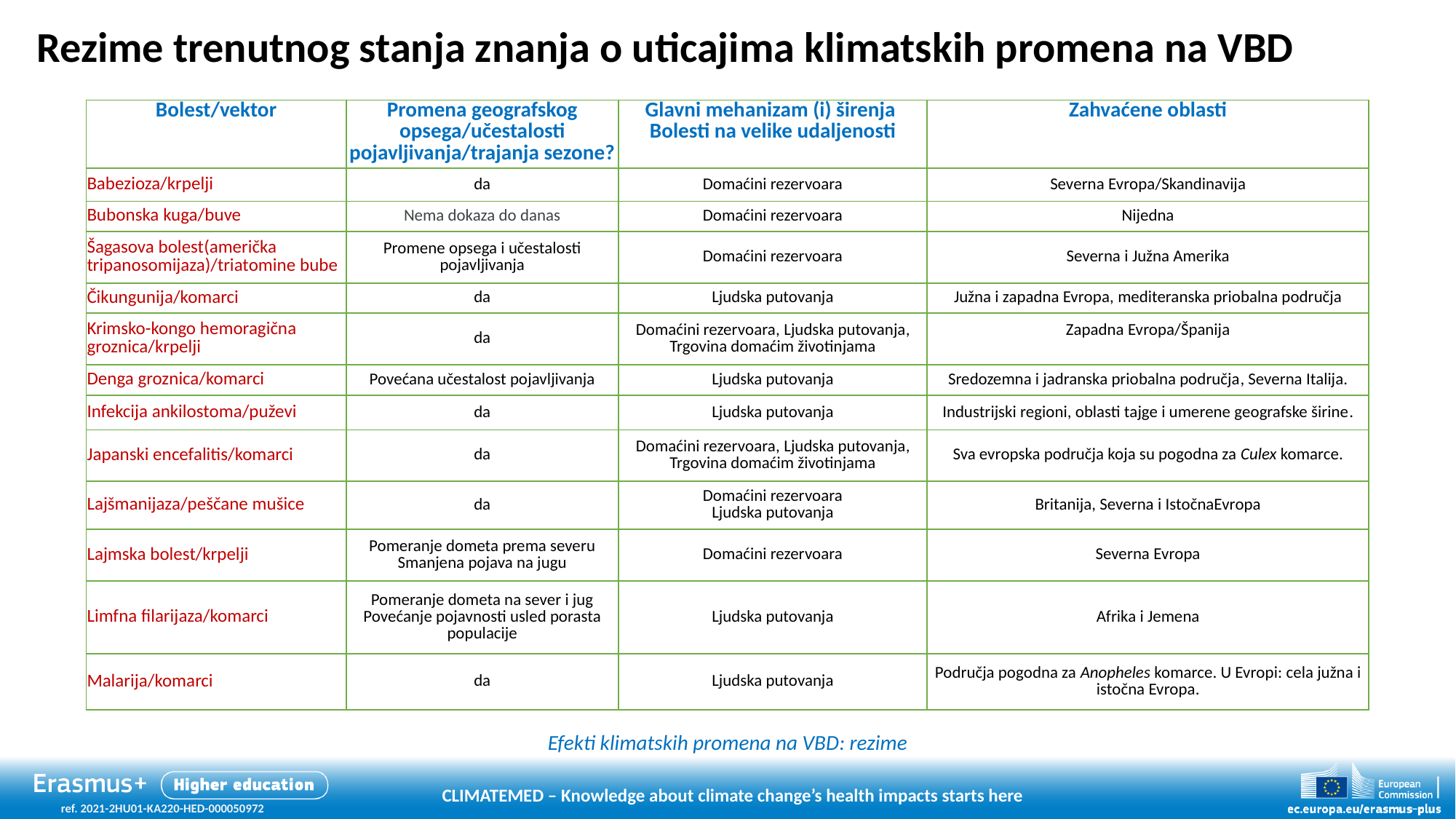

Rezime trenutnog stanja znanja o uticajima klimatskih promena na VBD

| Bolest/vektor | Promena geografskog opsega/učestalosti pojavljivanja/trajanja sezone? | Glavni mehanizam (i) širenja Bolesti na velike udaljenosti | Zahvaćene oblasti |
| --- | --- | --- | --- |
| Babezioza/krpelji | da | Domaćini rezervoara | Severna Evropa/Skandinavija |
| Bubonska kuga/buve | Nema dokaza do danas | Domaćini rezervoara | Nijedna |
| Šagasova bolest(američka tripanosomijaza)/triatomine bube | Promene opsega i učestalosti pojavljivanja | Domaćini rezervoara | Severna i Južna Amerika |
| Čikungunijа/komarci | da | Ljudska putovanja | Južna i zapadna Evropa, mediteranska priobalna područja |
| Krimsko-kongo hemoragična groznica/krpelji | da | Domaćini rezervoara, Ljudska putovanja, Trgovina domaćim životinjama | Zapadna Evropa/Španija |
| Denga groznica/komarci | Povećana učestalost pojavljivanja | Ljudska putovanja | Sredozemna i jadranska priobalna područja, Severna Italija. |
| Infekcija ankilostoma/puževi | da | Ljudska putovanja | Industrijski regioni, oblasti tajge i umerene geografske širine. |
| Japanski encefalitis/komarci | da | Domaćini rezervoara, Ljudska putovanja, Trgovina domaćim životinjama | Sva evropska područja koja su pogodna za Culex komarce. |
| Lajšmanijaza/peščane mušice | da | Domaćini rezervoara Ljudska putovanja | Britanija, Severna i IstočnaEvropa |
| Lajmska bolest/krpelji | Pomeranje dometa prema severu Smanjena pojava na jugu | Domaćini rezervoara | Severna Evropa |
| Limfna filarijaza/komarci | Pomeranje dometa na sever i jug Povećanje pojavnosti usled porasta populacije | Ljudska putovanja | Afrika i Jemena |
| Malarija/komarci | da | Ljudska putovanja | Područja pogodna za Аnopheles komarce. U Evropi: cela južna i istočna Evropa. |
Efekti klimatskih promena na VBD: rezime